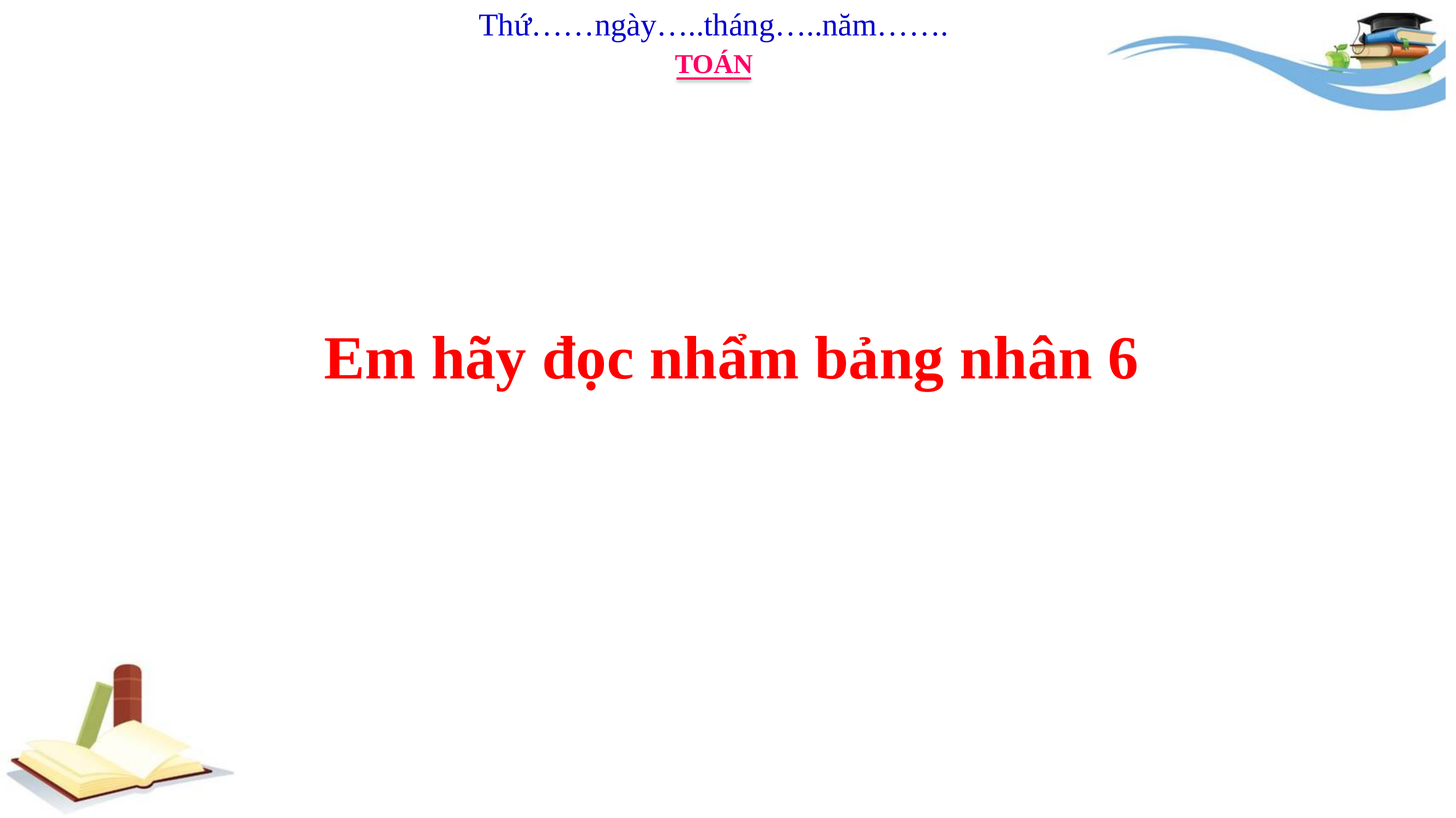

Thứ……ngày…..tháng…..năm…….
TOÁN
Em hãy đọc nhẩm bảng nhân 6